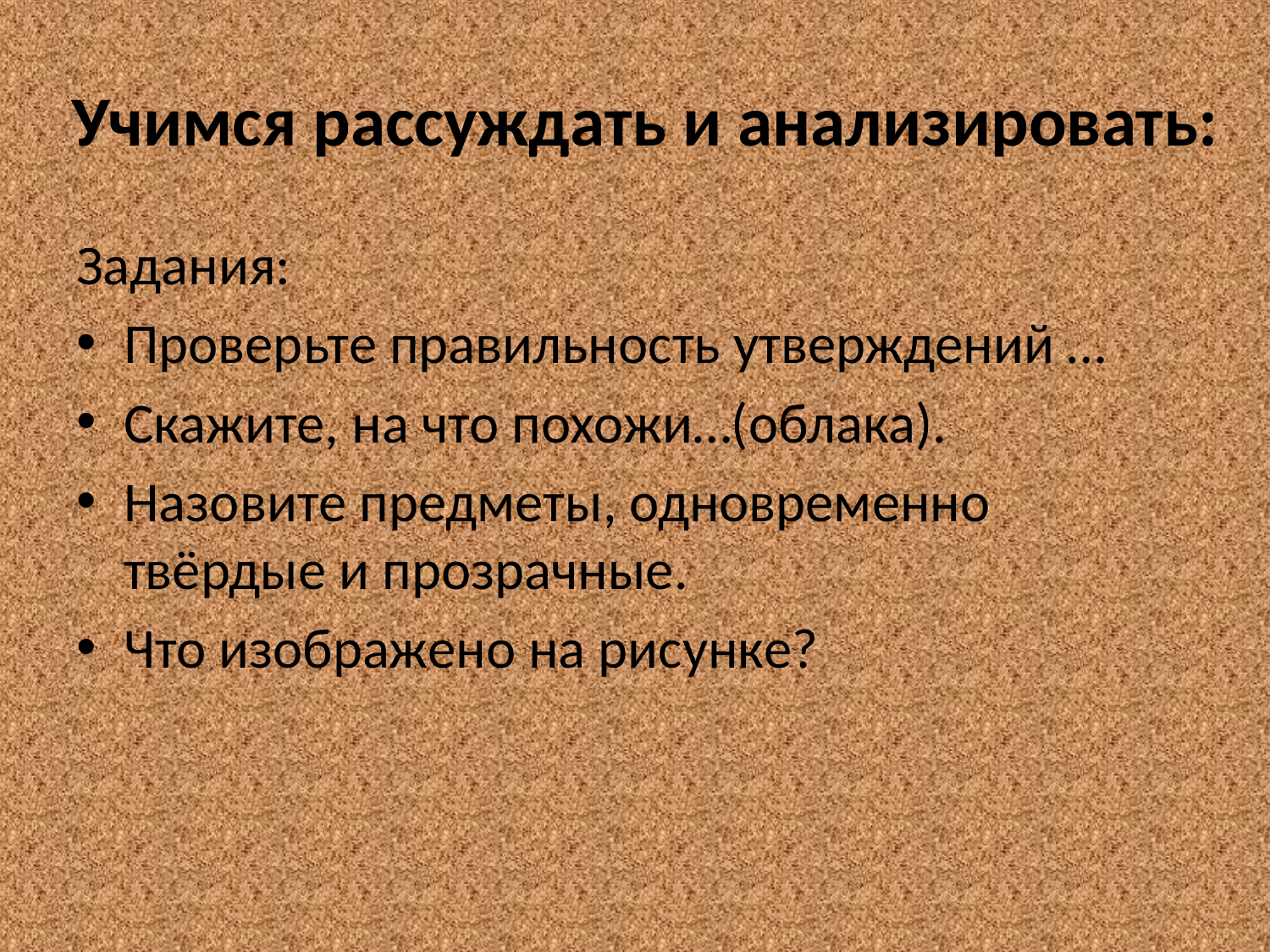

# Учимся рассуждать и анализировать:
Задания:
Проверьте правильность утверждений …
Скажите, на что похожи…(облака).
Назовите предметы, одновременно твёрдые и прозрачные.
Что изображено на рисунке?